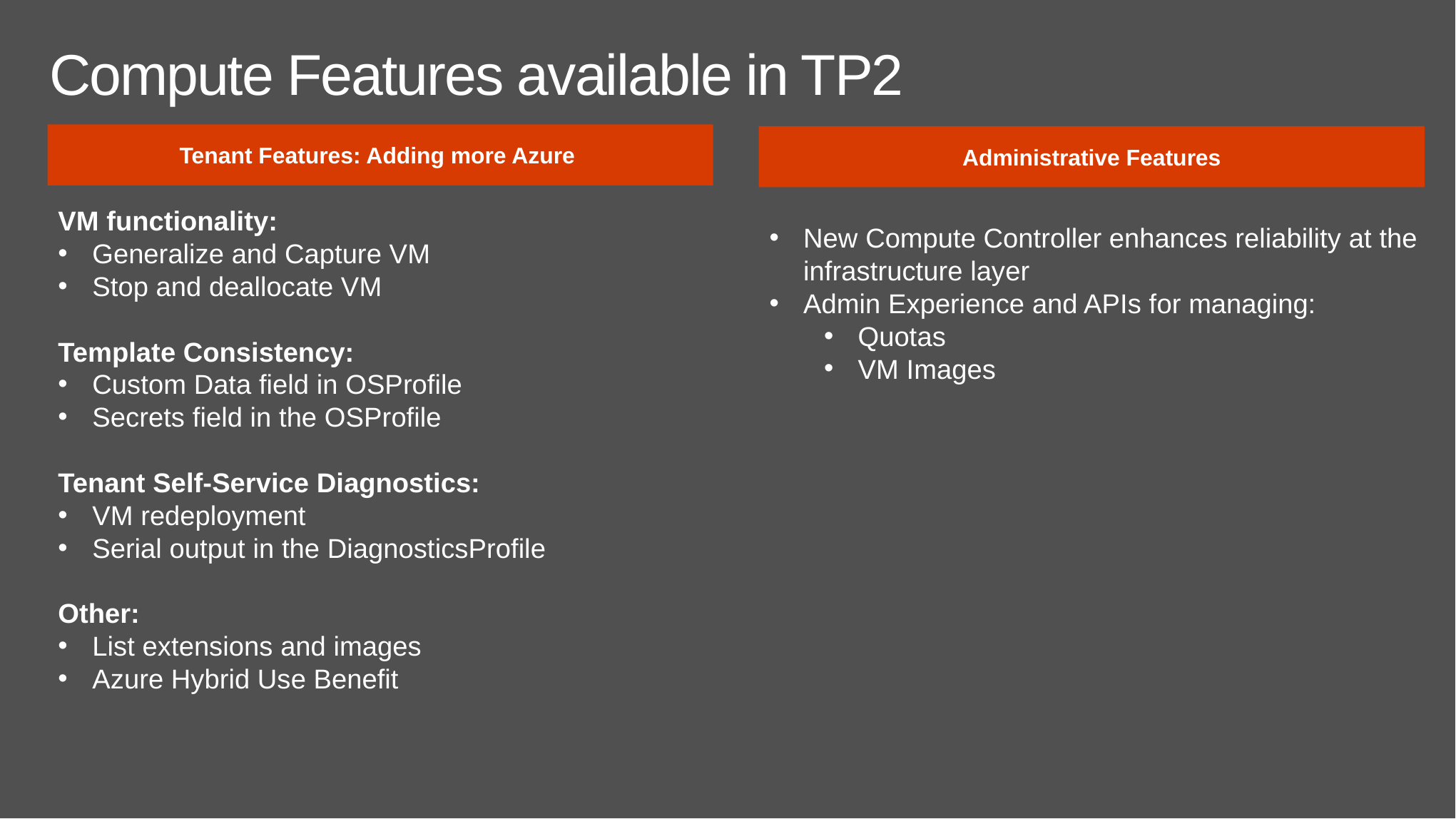

Compute Features available in TP2

Tenant Features: Adding more Azure

Administrative Features

VM functionality:
Generalize and Capture VM
Stop and deallocate VM

Template Consistency:
Custom Data field in OSProfile
Secrets field in the OSProfile

Tenant Self-Service Diagnostics:
VM redeployment
Serial output in the DiagnosticsProfile

Other:
List extensions and images
Azure Hybrid Use Benefit

New Compute Controller enhances reliability at the infrastructure layer
Admin Experience and APIs for managing:
Quotas
VM Images